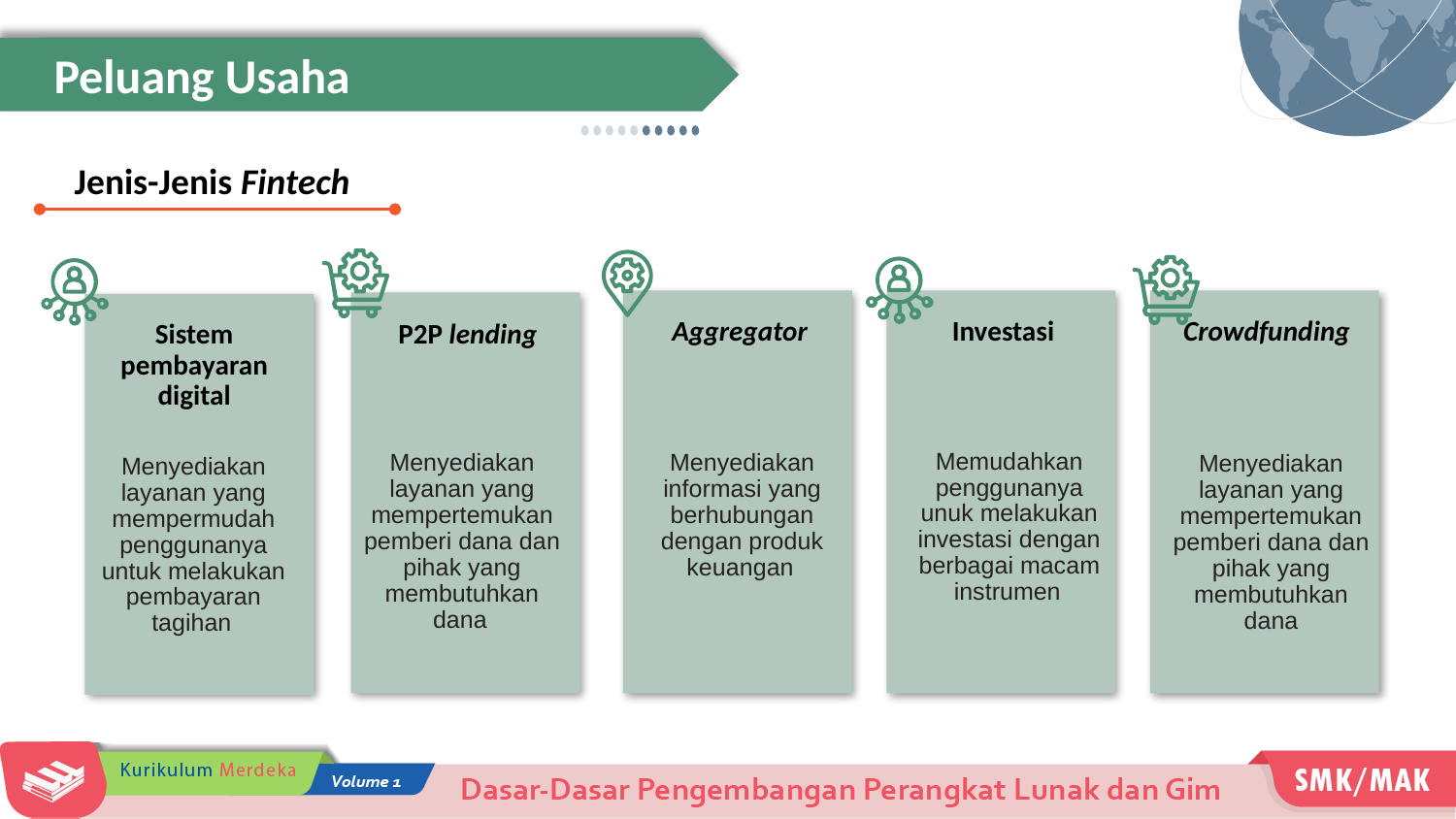

Peluang Usaha

Jenis-Jenis Fintech

Investasi
Memudahkan penggunanya unuk melakukan investasi dengan berbagai macam instrumen

Aggregator
Crowdfunding
P2P lending
Sistem pembayaran digital
Menyediakan layanan yang mempertemukan pemberi dana dan pihak yang membutuhkan
dana
Menyediakan informasi yang berhubungan dengan produk keuangan
Menyediakan layanan yang
mempertemukan pemberi dana dan pihak yang membutuhkan dana
Menyediakan layanan yang mempermudah penggunanya untuk melakukan pembayaran tagihan